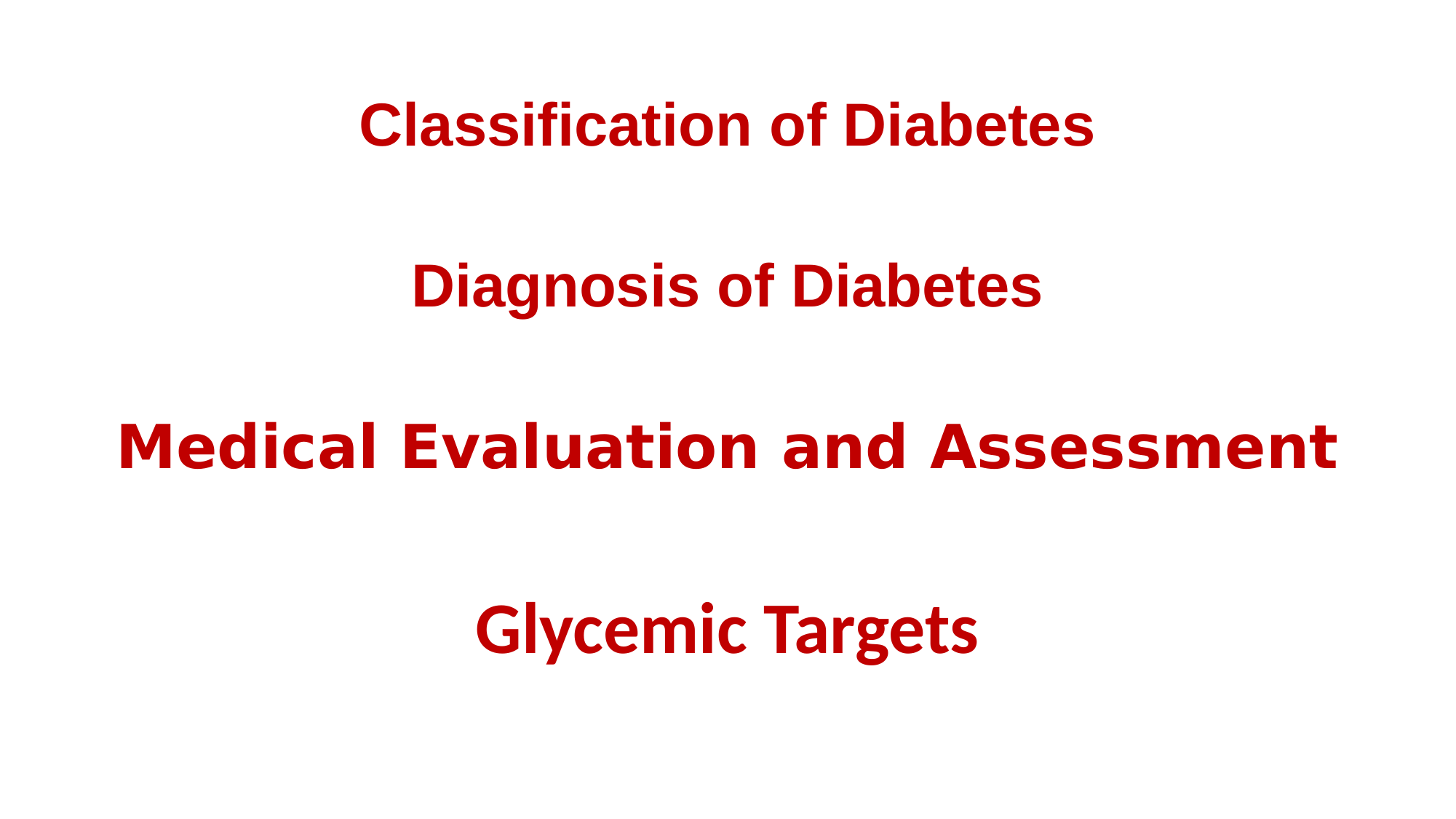

Classification of Diabetes

Diagnosis of Diabetes

Medical Evaluation and Assessment

Glycemic Targets